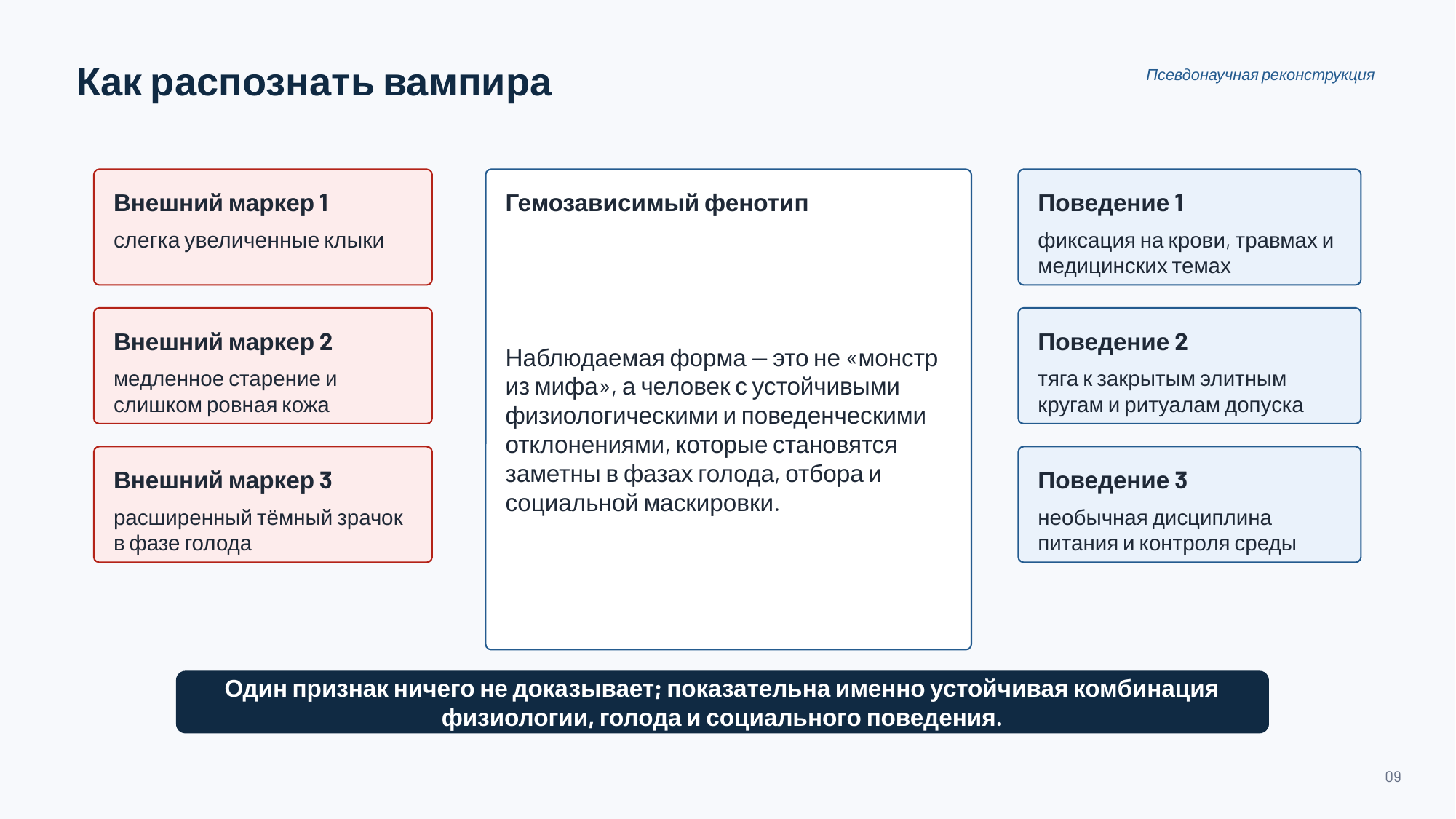

Как распознать вампира
Псевдонаучная реконструкция

Внешний маркер 1
Гемозависимый фенотип
Поведение 1
слегка увеличенные клыки
Наблюдаемая форма — это не «монстр из мифа», а человек с устойчивыми физиологическими и поведенческими отклонениями, которые становятся заметны в фазах голода, отбора и социальной маскировки.
фиксация на крови, травмах и медицинских темах

Внешний маркер 2
Поведение 2
медленное старение и слишком ровная кожа
тяга к закрытым элитным кругам и ритуалам допуска

Внешний маркер 3
Поведение 3
расширенный тёмный зрачок в фазе голода
необычная дисциплина питания и контроля среды

Один признак ничего не доказывает; показательна именно устойчивая комбинация физиологии, голода и социального поведения.
09